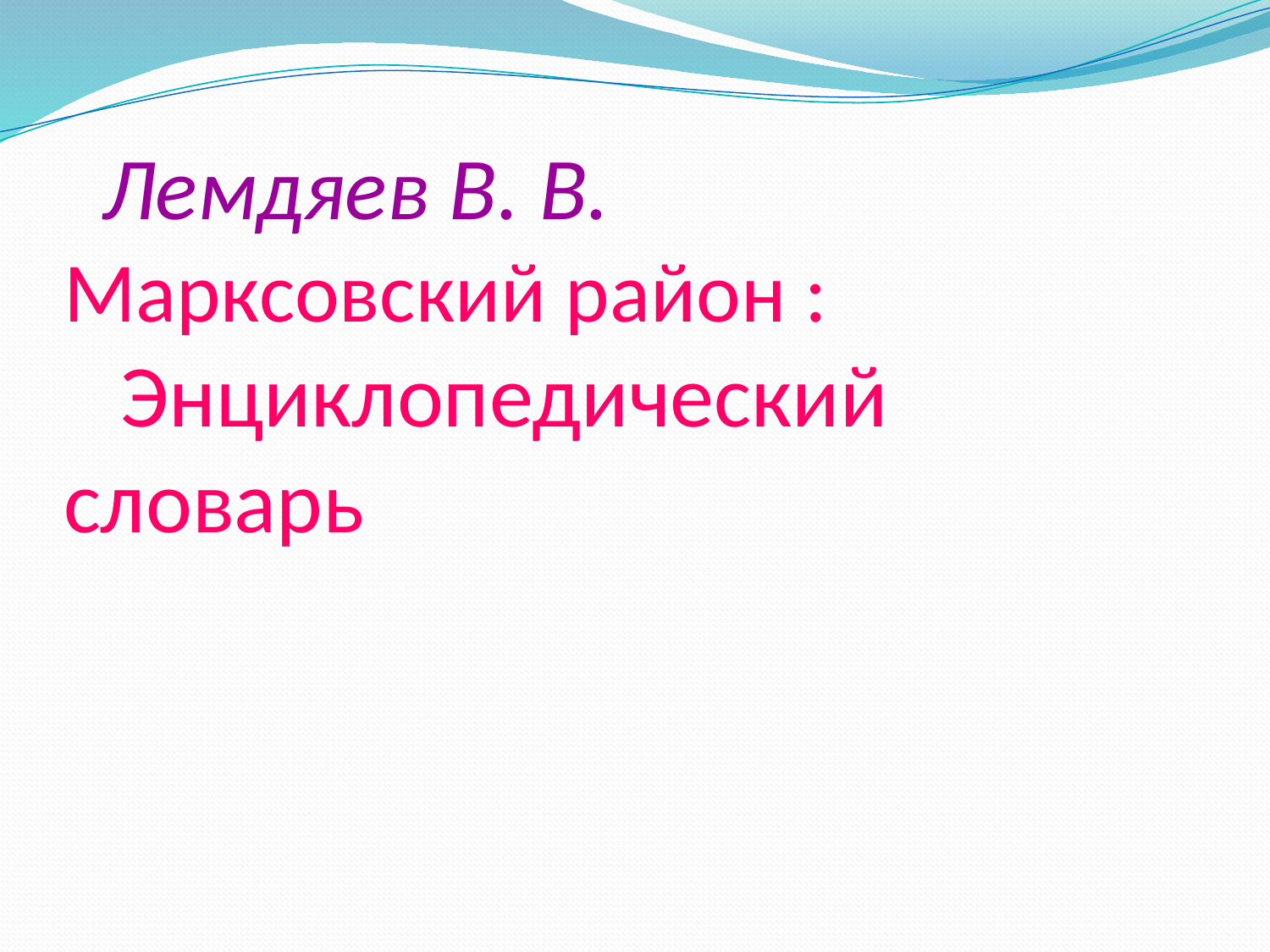

# Лемдяев В. В. Марксовский район :                      Энциклопедический словарь